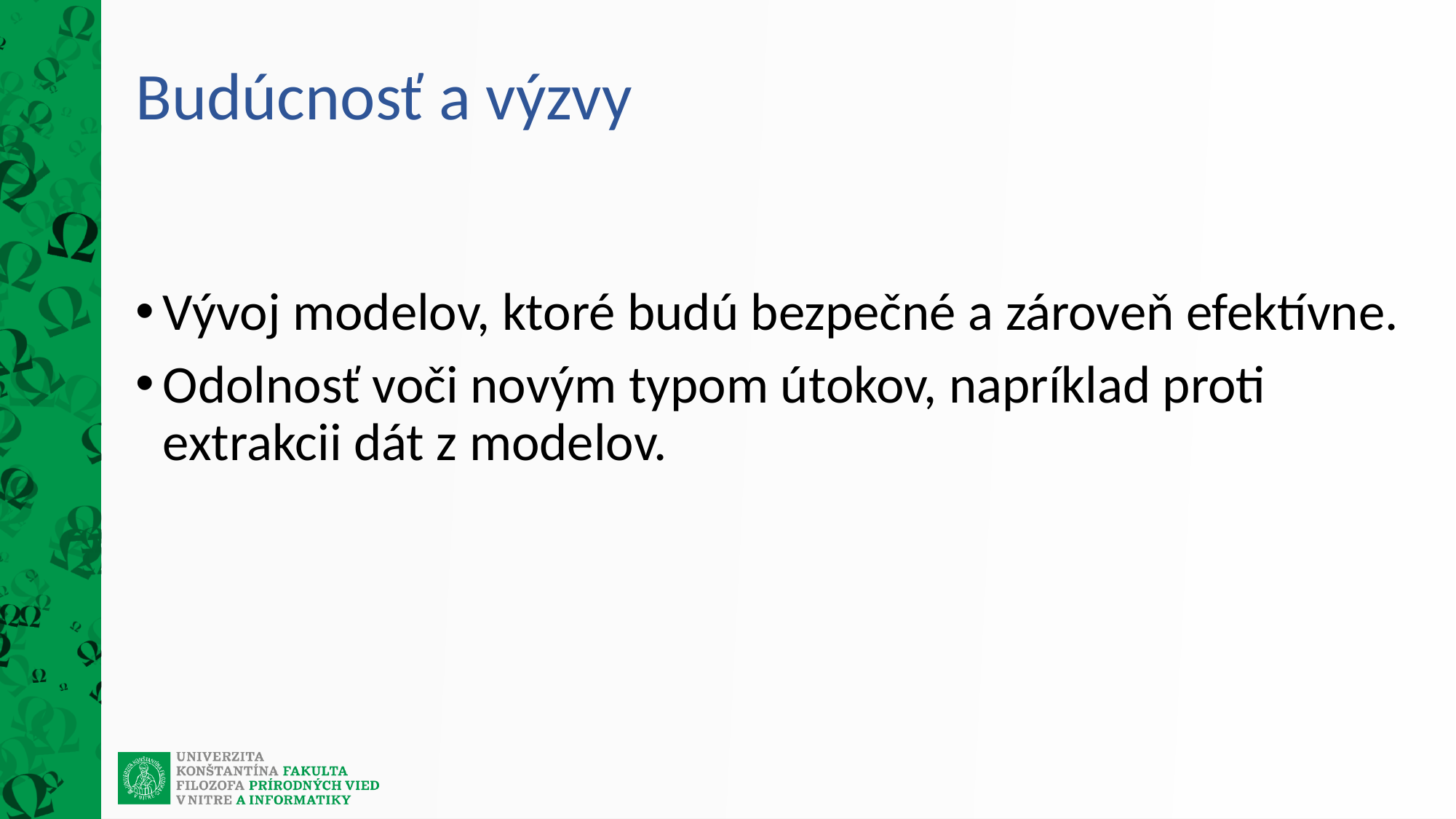

# Budúcnosť a výzvy

Vývoj modelov, ktoré budú bezpečné a zároveň efektívne.
Odolnosť voči novým typom útokov, napríklad proti extrakcii dát z modelov.